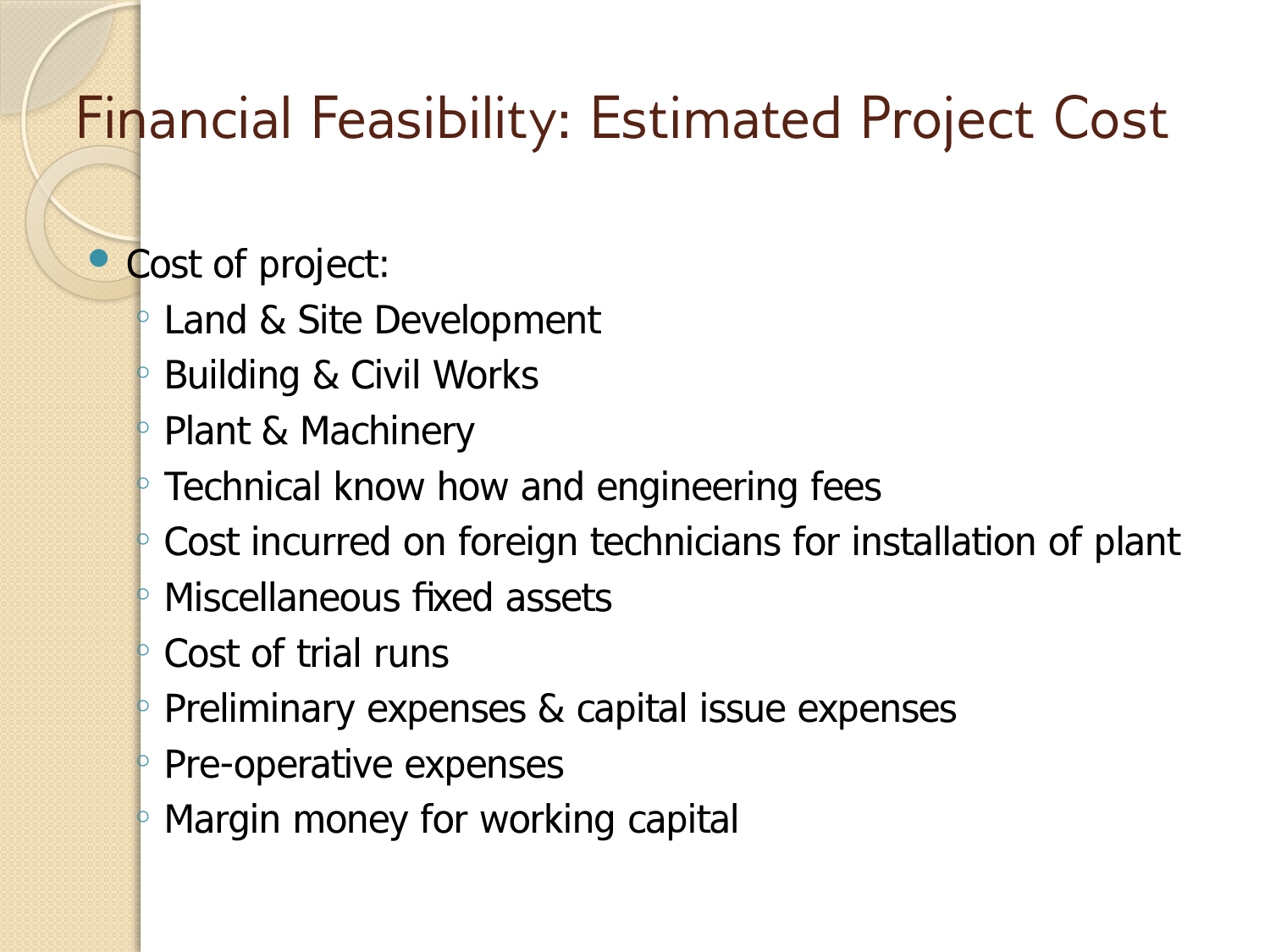

# Financial Feasibility: Estimated Project Cost
Cost of project:
Land & Site Development
Building & Civil Works
Plant & Machinery
Technical know how and engineering fees
Cost incurred on foreign technicians for installation of plant
Miscellaneous fixed assets
Cost of trial runs
Preliminary expenses & capital issue expenses
Pre-operative expenses
Margin money for working capital